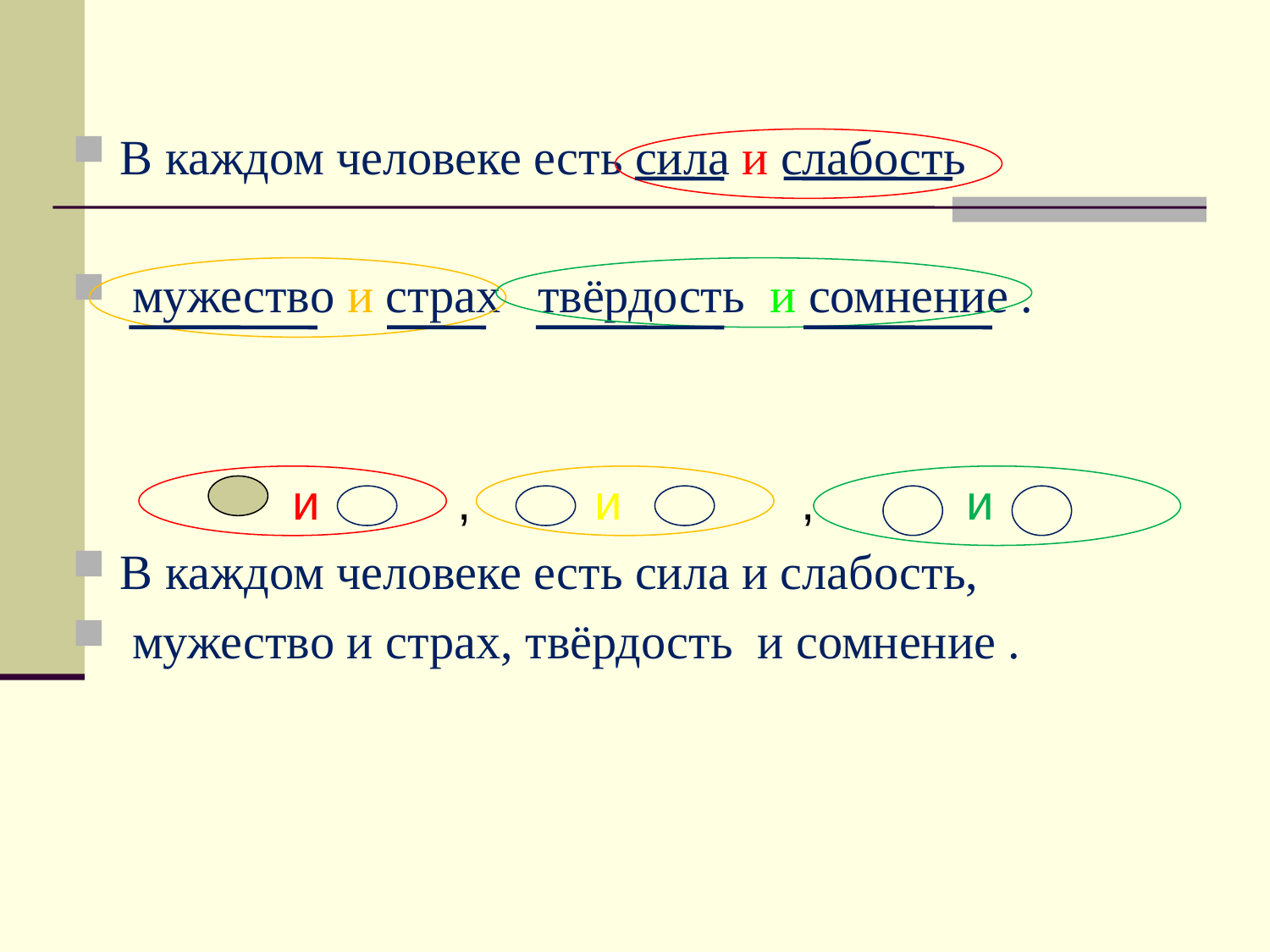

В каждом человеке есть сила и слабость

 мужество и страх   твёрдость  и сомнение .

                и          ,         и             ,           и
В каждом человеке есть сила и слабость,
 мужество и страх, твёрдость  и сомнение .